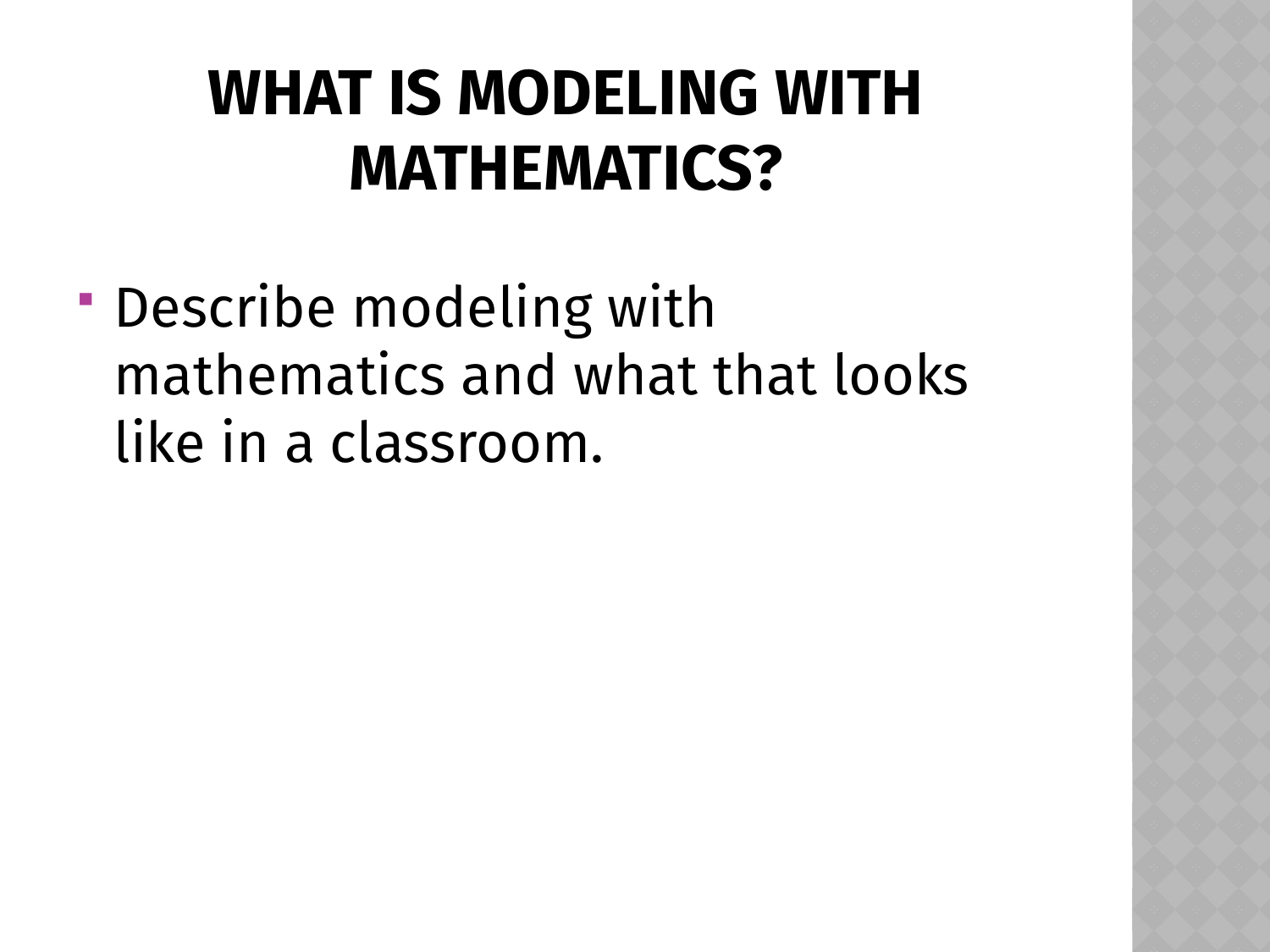

# What is Modeling with mathematics?
Describe modeling with mathematics and what that looks like in a classroom.